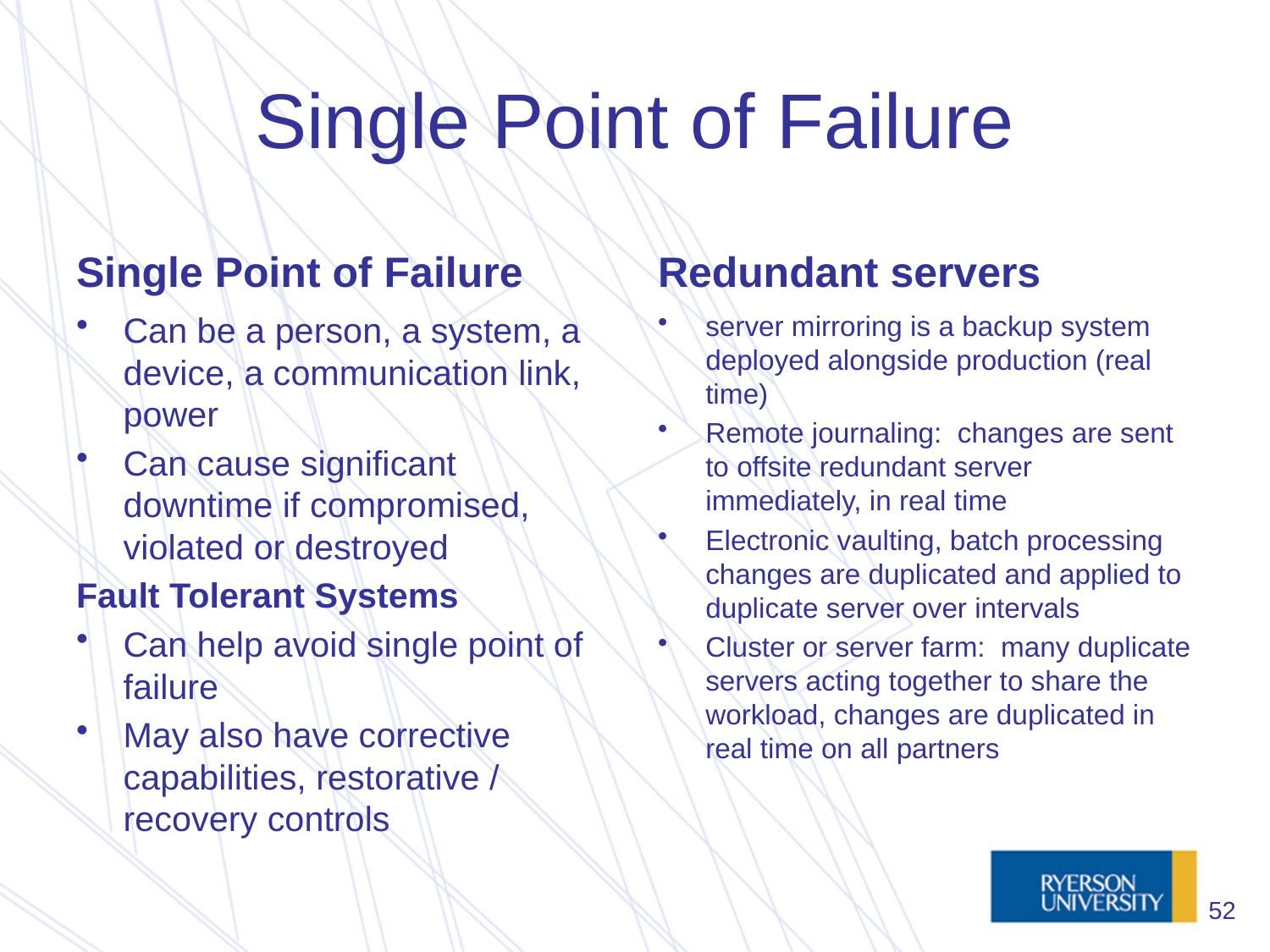

# Single Point of Failure
Single Point of Failure
Redundant servers
Can be a person, a system, a device, a communication link, power
Can cause significant downtime if compromised, violated or destroyed
Fault Tolerant Systems
Can help avoid single point of failure
May also have corrective capabilities, restorative / recovery controls
server mirroring is a backup system deployed alongside production (real time)
Remote journaling:  changes are sent to offsite redundant server immediately, in real time
Electronic vaulting, batch processing changes are duplicated and applied to duplicate server over intervals
Cluster or server farm:  many duplicate servers acting together to share the workload, changes are duplicated in real time on all partners

52